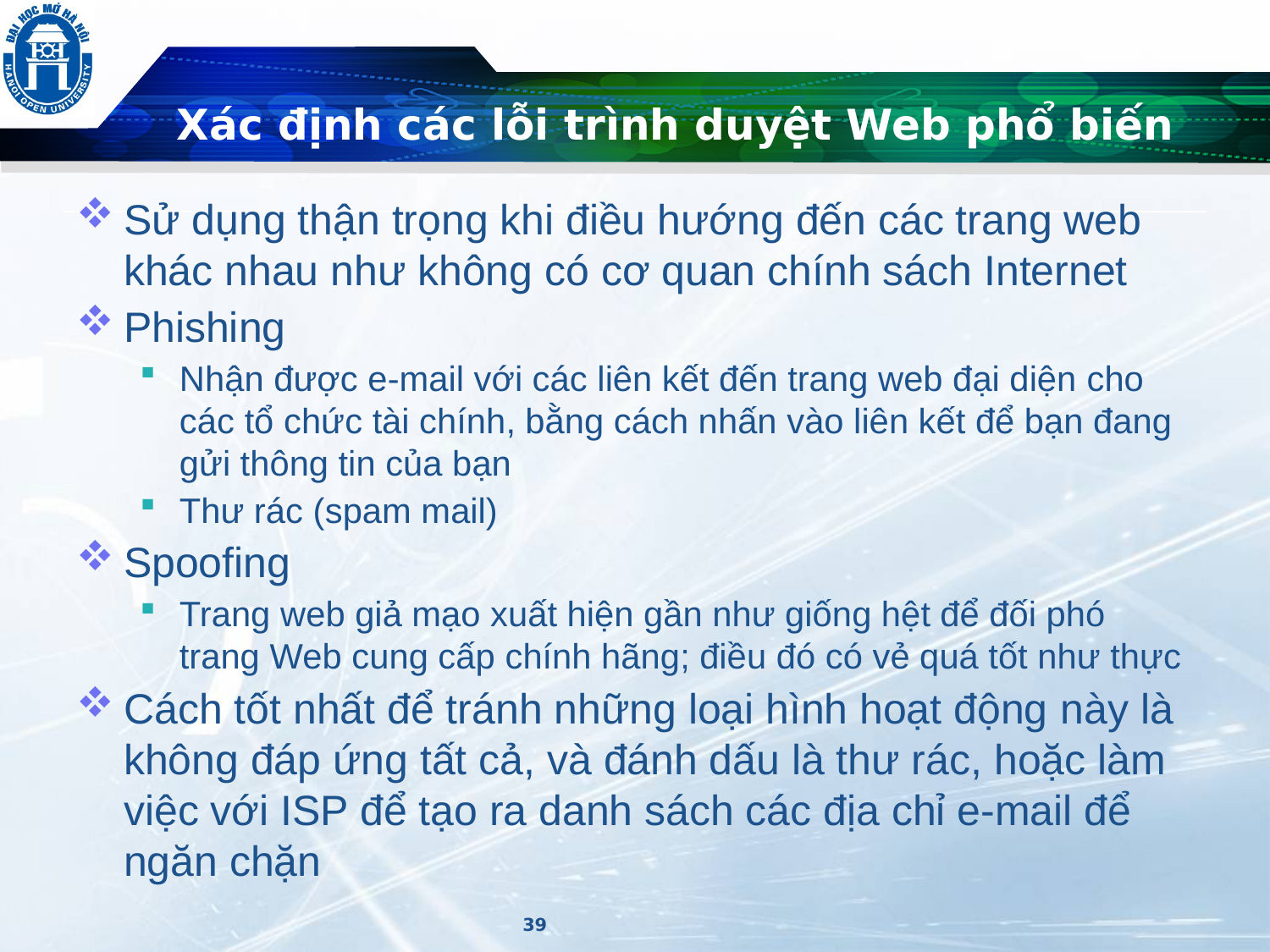

# Xác định các lỗi trình duyệt Web phổ biến
Sử dụng thận trọng khi điều hướng đến các trang web khác nhau như không có cơ quan chính sách Internet
Phishing
Nhận được e-mail với các liên kết đến trang web đại diện cho các tổ chức tài chính, bằng cách nhấn vào liên kết để bạn đang gửi thông tin của bạn
Thư rác (spam mail)
Spoofing
Trang web giả mạo xuất hiện gần như giống hệt để đối phó trang Web cung cấp chính hãng; điều đó có vẻ quá tốt như thực
Cách tốt nhất để tránh những loại hình hoạt động này là không đáp ứng tất cả, và đánh dấu là thư rác, hoặc làm việc với ISP để tạo ra danh sách các địa chỉ e-mail để ngăn chặn
39